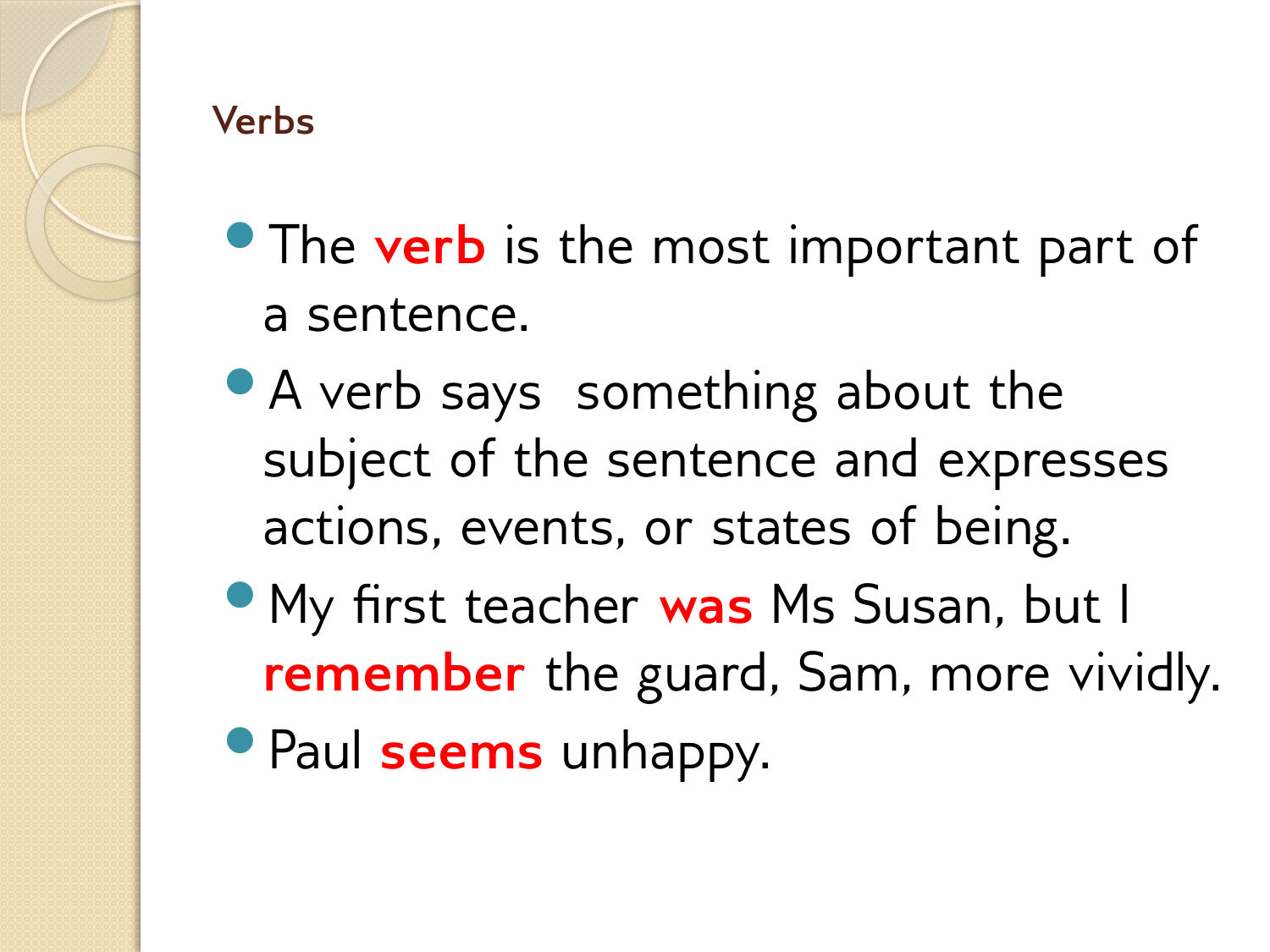

# Verbs
The verb is the most important part of a sentence.
A verb says  something about the subject of the sentence and expresses actions, events, or states of being.
My first teacher was Ms Susan, but I remember the guard, Sam, more vividly.
Paul seems unhappy.